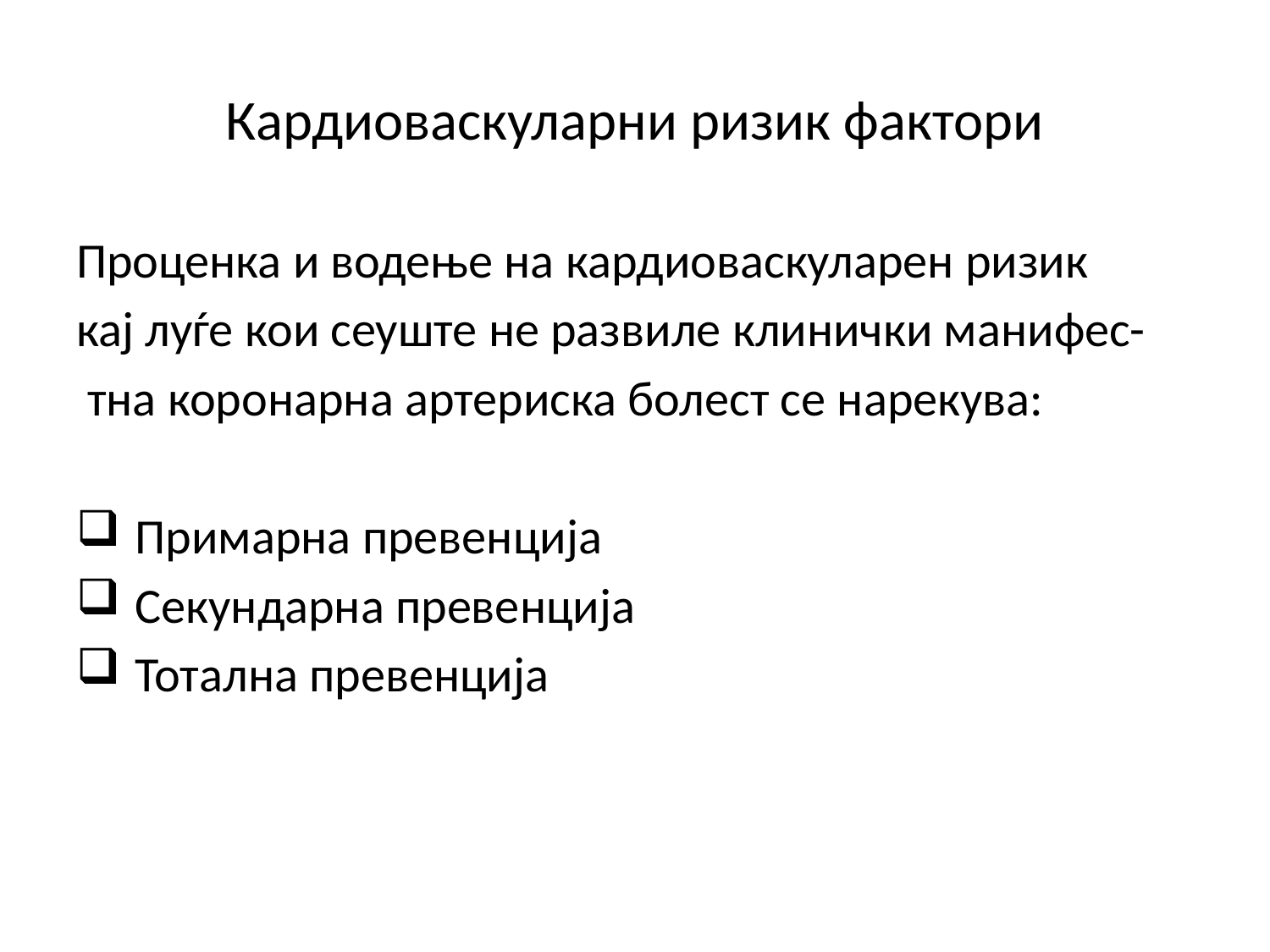

# Кардиоваскуларни ризик фактори
Проценка и водење на кардиоваскуларен ризик
кај луѓе кои сеуште не развиле клинички манифес-
 тна коронарна артериска болест се нарекува:

 Примарна превенција
 Секундарна превенција
 Тотална превенција